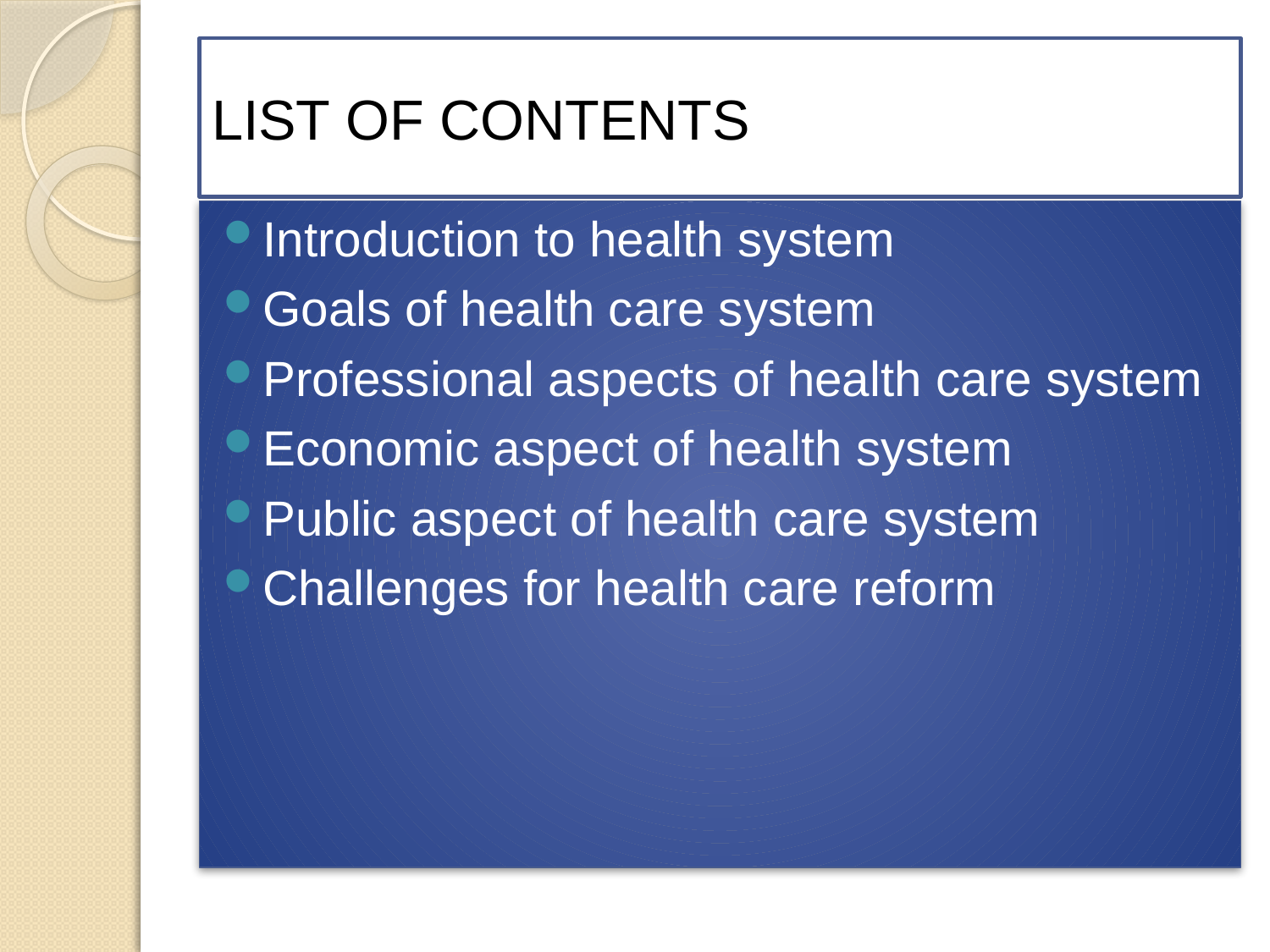

# LIST OF CONTENTS
Introduction to health system
Goals of health care system
Professional aspects of health care system
Economic aspect of health system
Public aspect of health care system
Challenges for health care reform